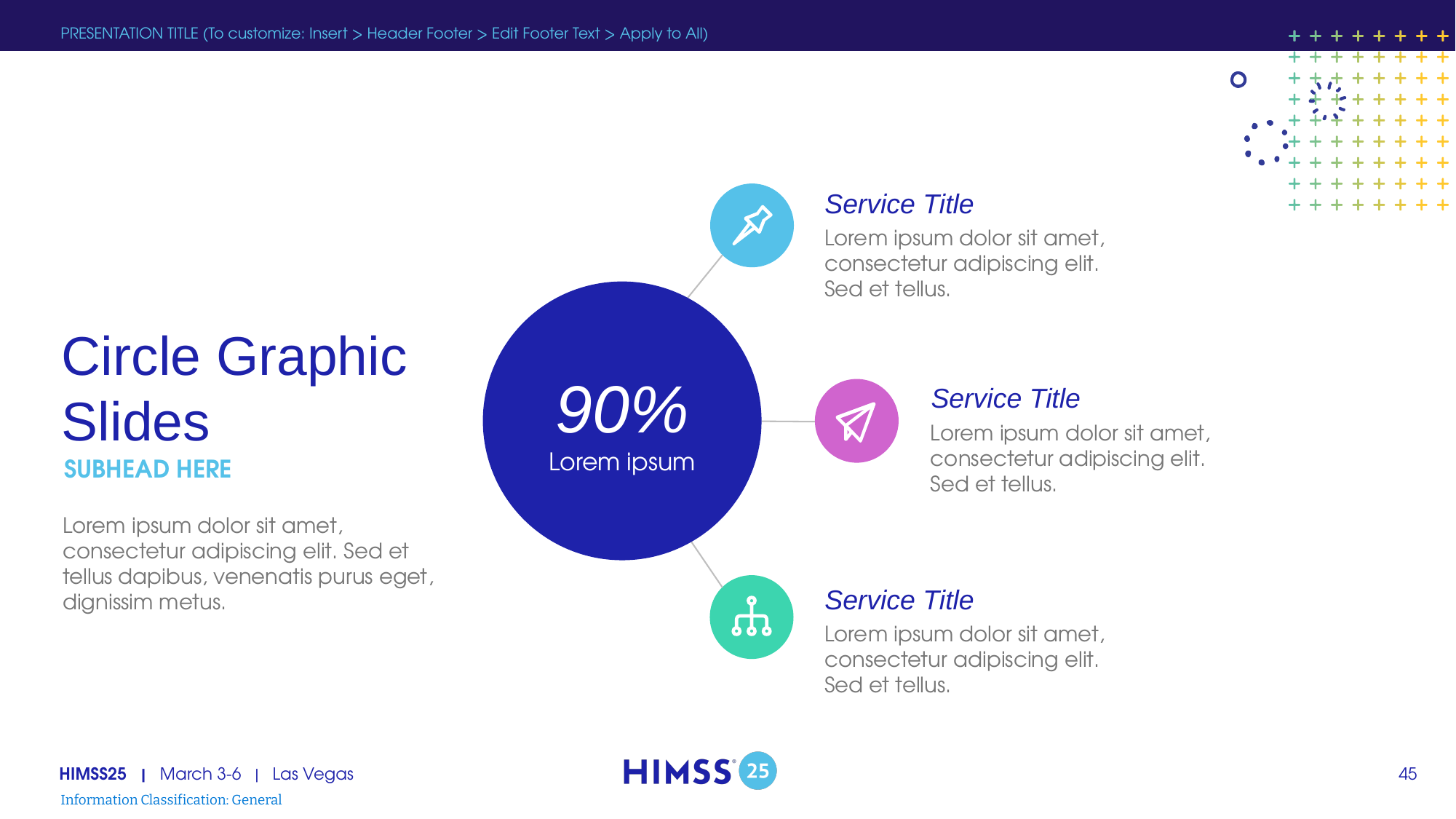

PRESENTATION TITLE (To customize: Insert > Header Footer > Edit Footer Text > Apply to All)
Service Title

Lorem ipsum dolor sit amet, consectetur adipiscing elit. Sed et tellus.
# Circle Graphic Slides
90%
Lorem ipsum
Service Title

Lorem ipsum dolor sit amet, consectetur adipiscing elit. Sed et tellus.
SUBHEAD HERE
Lorem ipsum dolor sit amet, consectetur adipiscing elit. Sed et tellus dapibus, venenatis purus eget, dignissim metus.

Service Title

Lorem ipsum dolor sit amet, consectetur adipiscing elit. Sed et tellus.
45